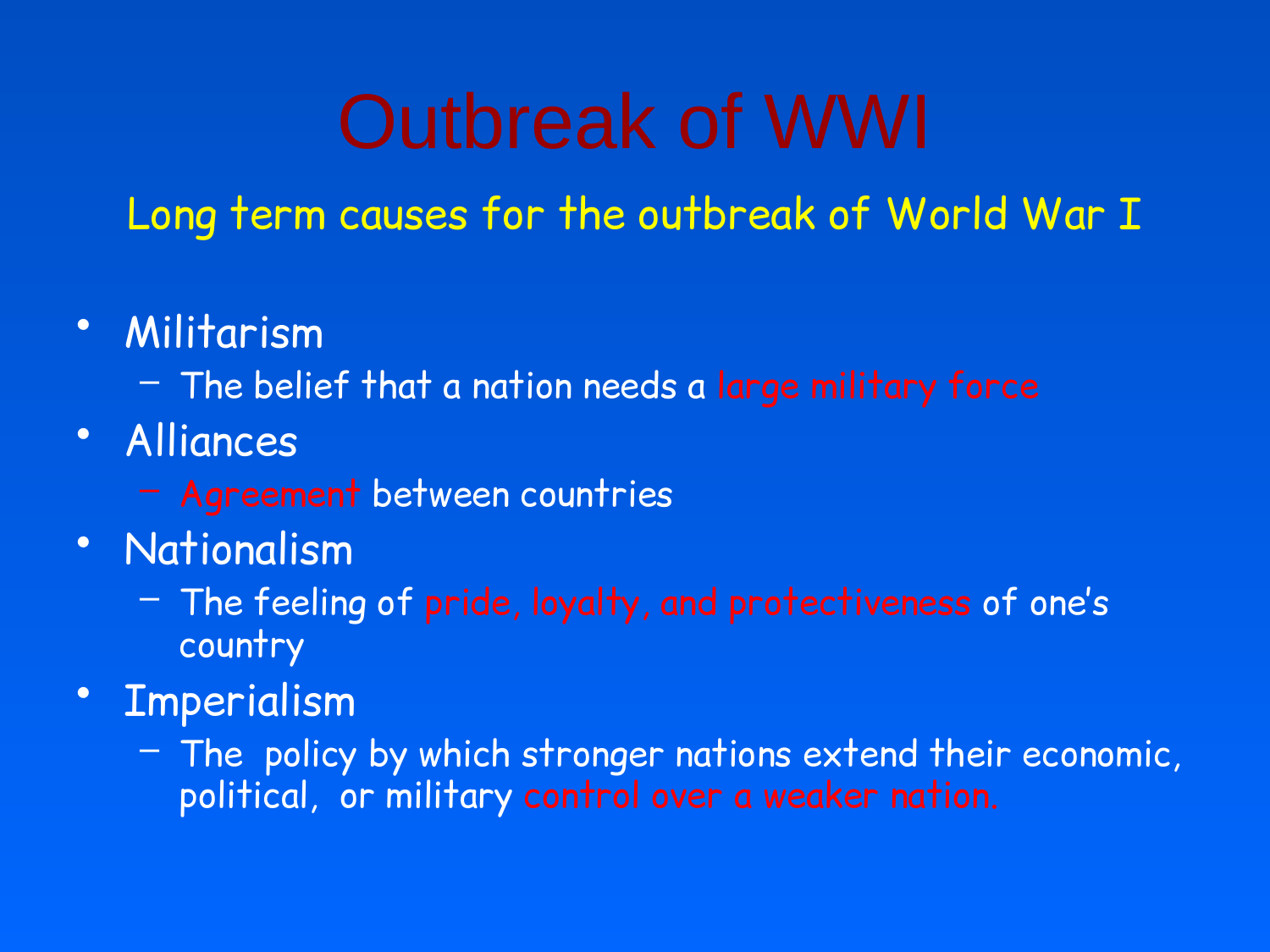

# Outbreak of WWI
Long term causes for the outbreak of World War I

Militarism
The belief that a nation needs a large military force
Alliances
Agreement between countries
Nationalism
The feeling of pride, loyalty, and protectiveness of one’s country
Imperialism
The  policy by which stronger nations extend their economic, political,  or military control over a weaker nation.